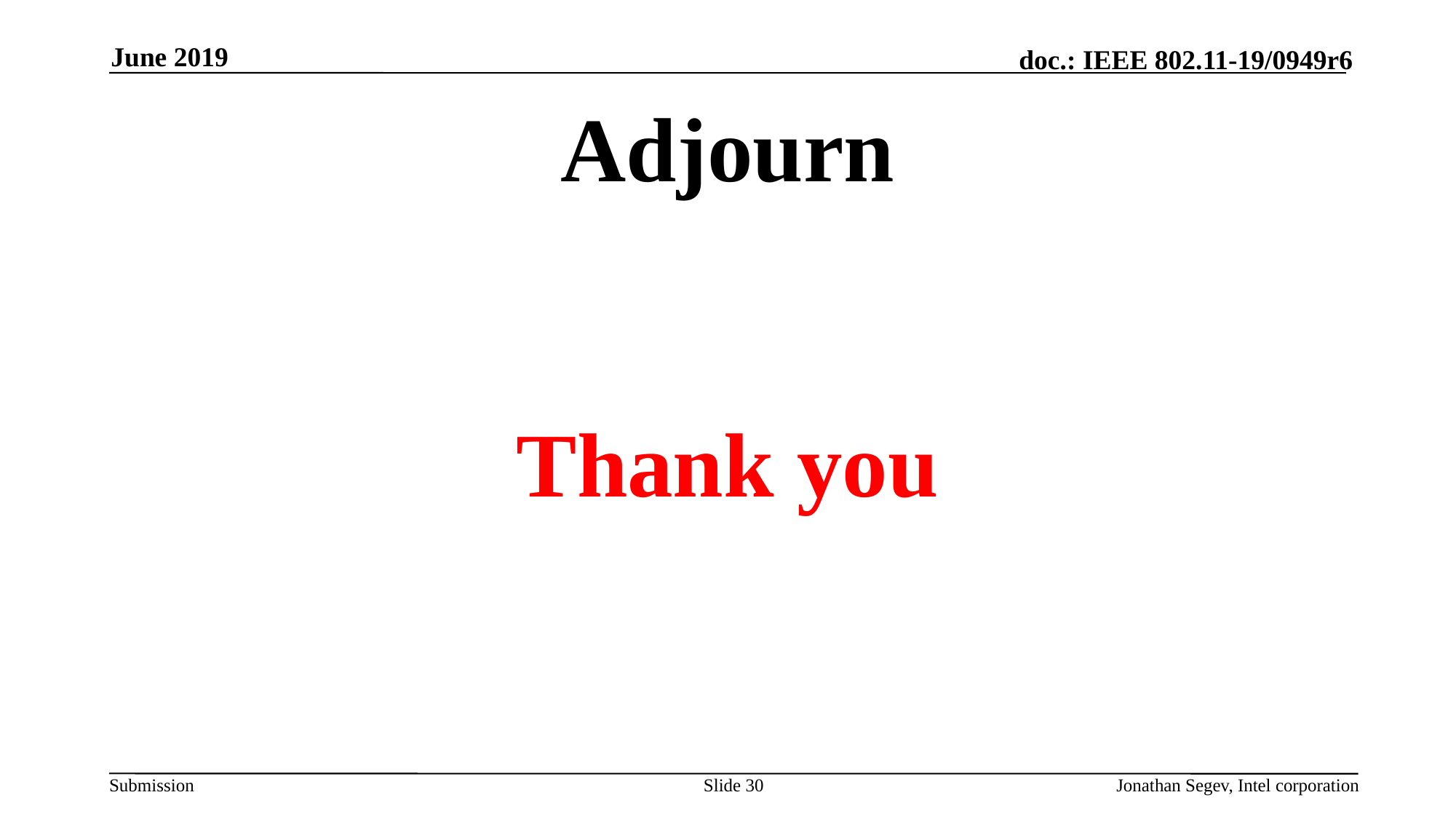

June 2019
# Adjourn

Thank you
Slide 30
Jonathan Segev, Intel corporation